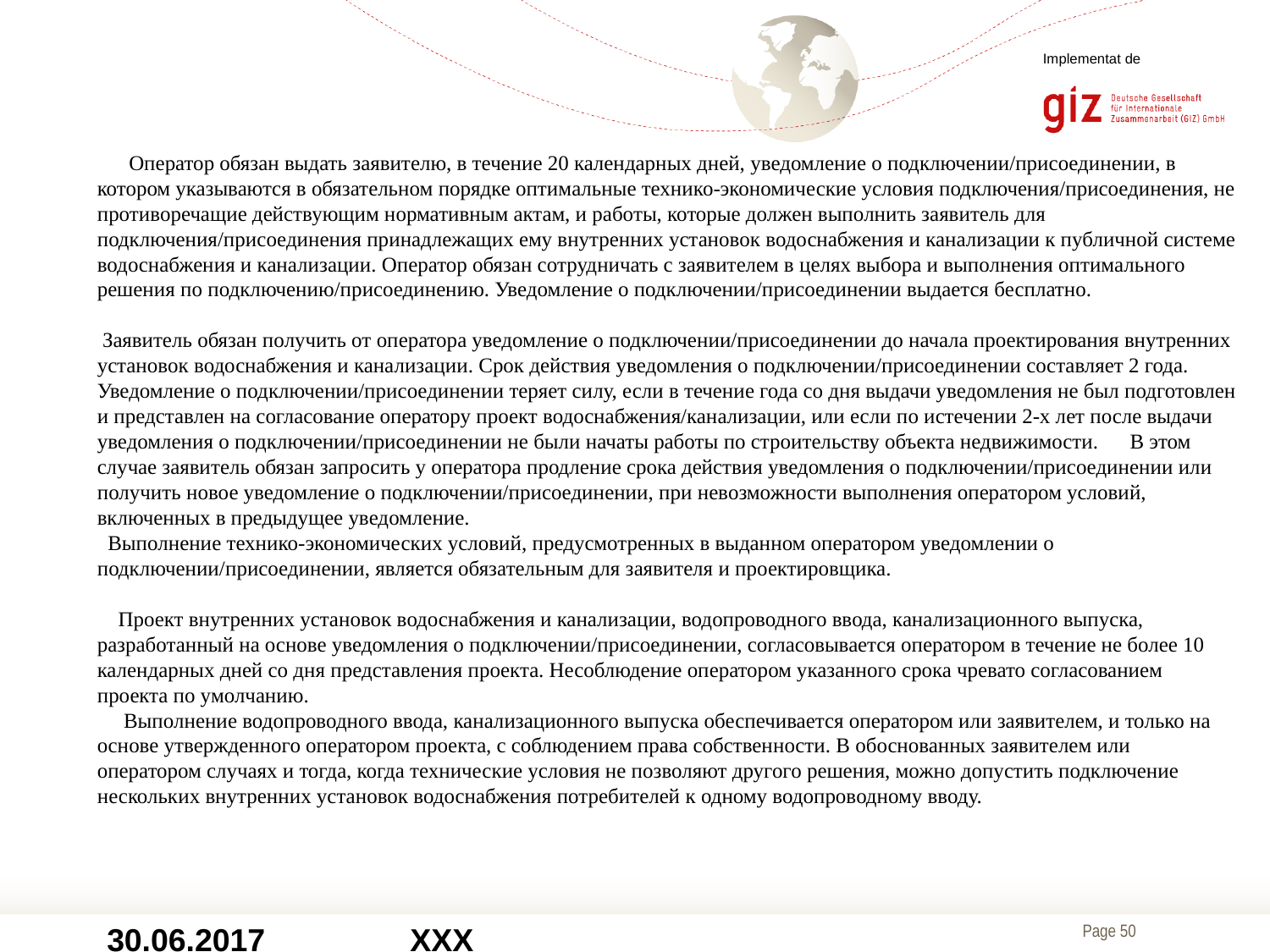

Implementat de
      Оператор обязан выдать заявителю, в течение 20 календарных дней, уведомление о подключении/присоединении, в котором указываются в обязательном порядке оптимальные технико-экономические условия подключения/присоединения, не противоречащие действующим нормативным актам, и работы, которые должен выполнить заявитель для подключения/присоединения принадлежащих ему внутренних установок водоснабжения и канализации к публичной системе водоснабжения и канализации. Оператор обязан сотрудничать с заявителем в целях выбора и выполнения оптимального решения по подключению/присоединению. Уведомление о подключении/присоединении выдается бесплатно.
 Заявитель обязан получить от оператора уведомление о подключении/присоединении до начала проектирования внутренних установок водоснабжения и канализации. Срок действия уведомления о подключении/присоединении составляет 2 года. Уведомление о подключении/присоединении теряет силу, если в течение года со дня выдачи уведомления не был подготовлен и представлен на согласование оператору проект водоснабжения/канализации, или если по истечении 2-х лет после выдачи уведомления о подключении/присоединении не были начаты работы по строительству объекта недвижимости.      В этом случае заявитель обязан запросить у оператора продление срока действия уведомления о подключении/присоединении или получить новое уведомление о подключении/присоединении, при невозможности выполнения оператором условий, включенных в предыдущее уведомление.
  Выполнение технико-экономических условий, предусмотренных в выданном оператором уведомлении о подключении/присоединении, является обязательным для заявителя и проектировщика.
    Проект внутренних установок водоснабжения и канализации, водопроводного ввода, канализационного выпуска, разработанный на основе уведомления о подключении/присоединении, согласовывается оператором в течение не более 10 календарных дней со дня представления проекта. Несоблюдение оператором указанного срока чревато согласованием проекта по умолчанию.
     Выполнение водопроводного ввода, канализационного выпуска обеспечивается оператором или заявителем, и только на основе утвержденного оператором проекта, с соблюдением права собственности. В обоснованных заявителем или оператором случаях и тогда, когда технические условия не позволяют другого решения, можно допустить подключение нескольких внутренних установок водоснабжения потребителей к одному водопроводному вводу.
30.06.2017
XXX